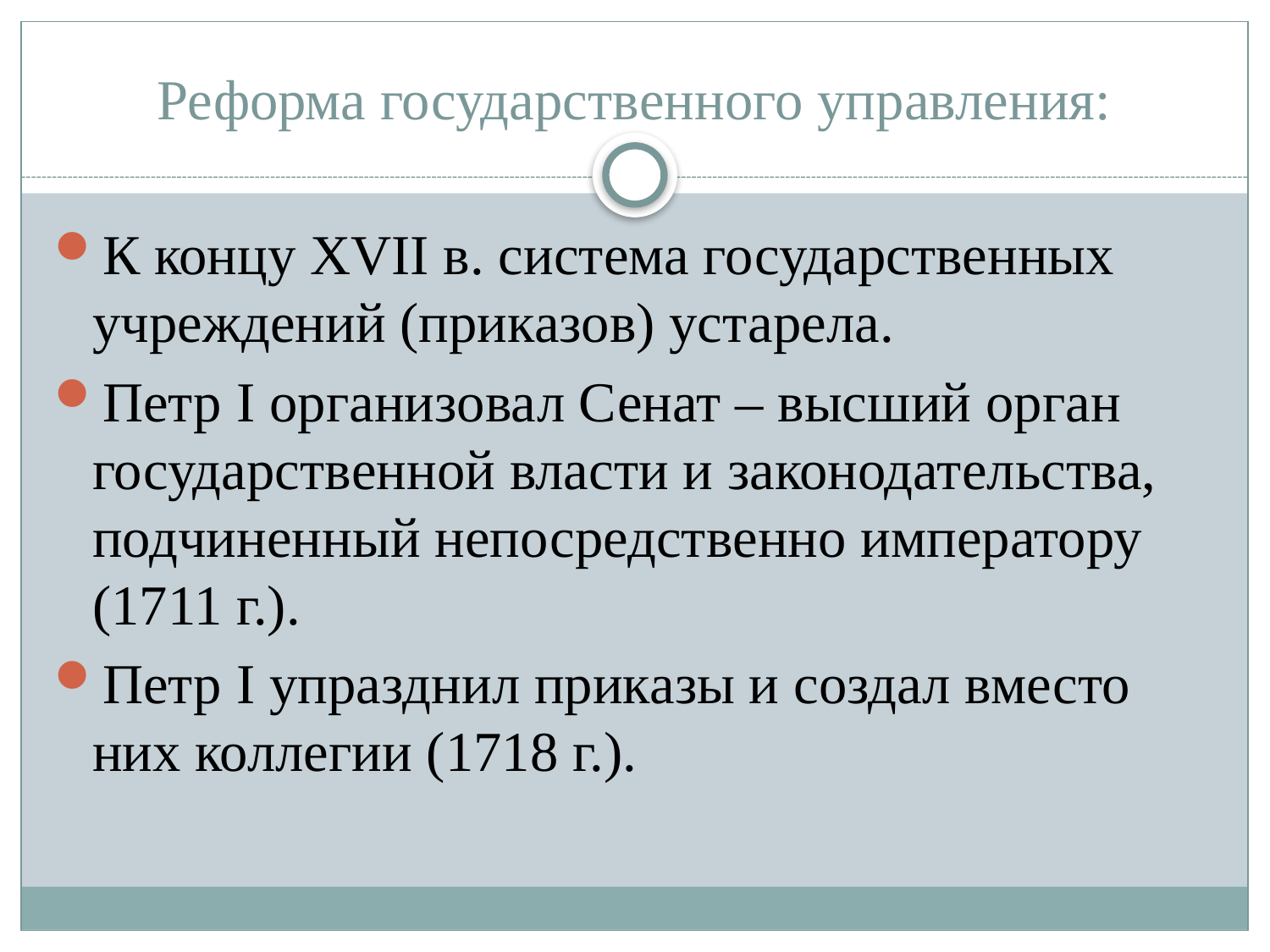

# Реформа государственного управления:
К концу XVII в. система государственных учреждений (приказов) устарела.
Петр I организовал Сенат – высший орган государственной власти и законодательства, подчиненный непосредственно императору (1711 г.).
Петр I упразднил приказы и создал вместо них коллегии (1718 г.).